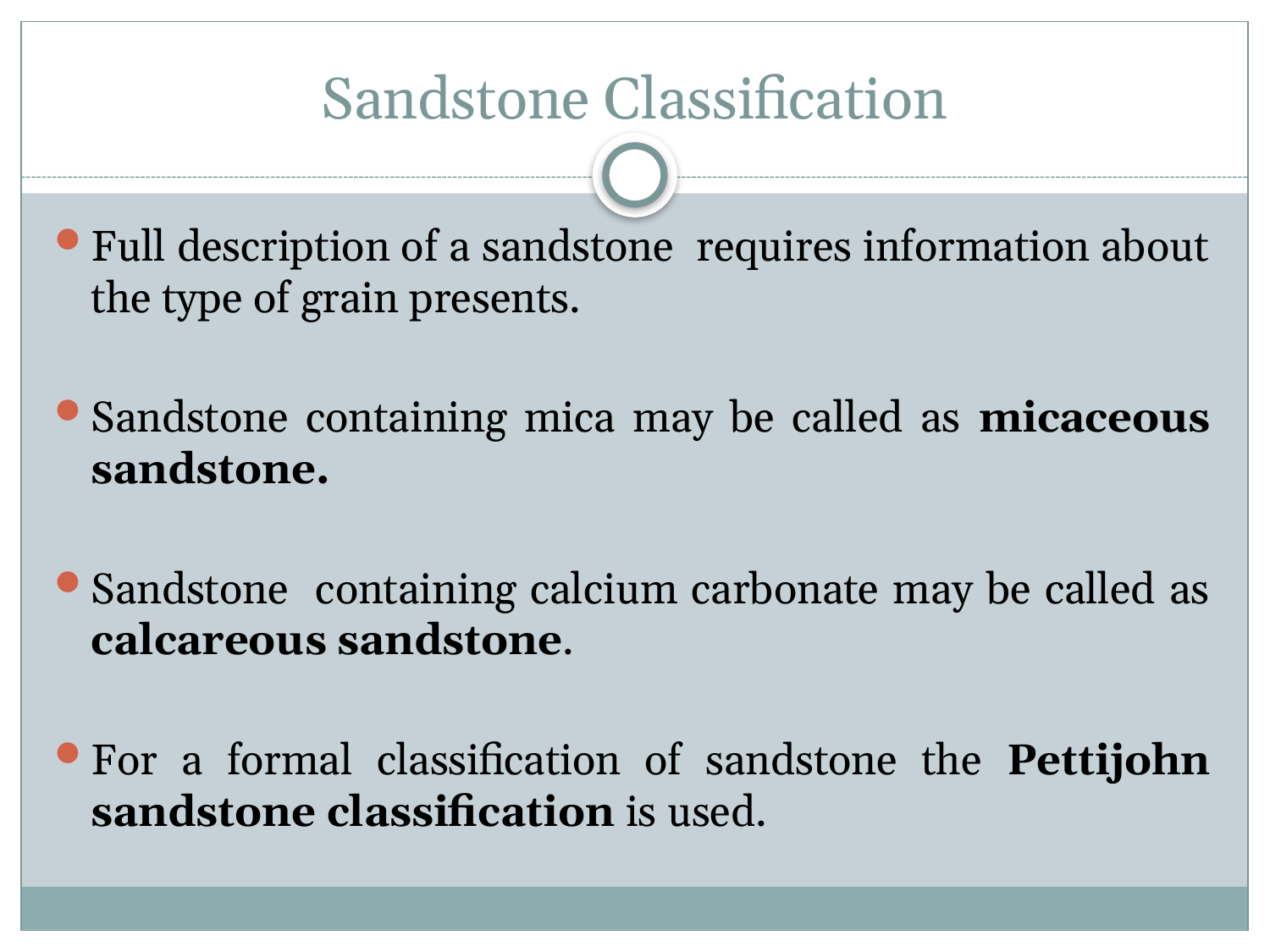

# Sandstone Classification
Full description of a sandstone  requires information about the type of grain presents.

Sandstone containing mica may be called as micaceous sandstone.

Sandstone  containing calcium carbonate may be called as calcareous sandstone.

For a formal classification of sandstone the Pettijohn sandstone classification is used.